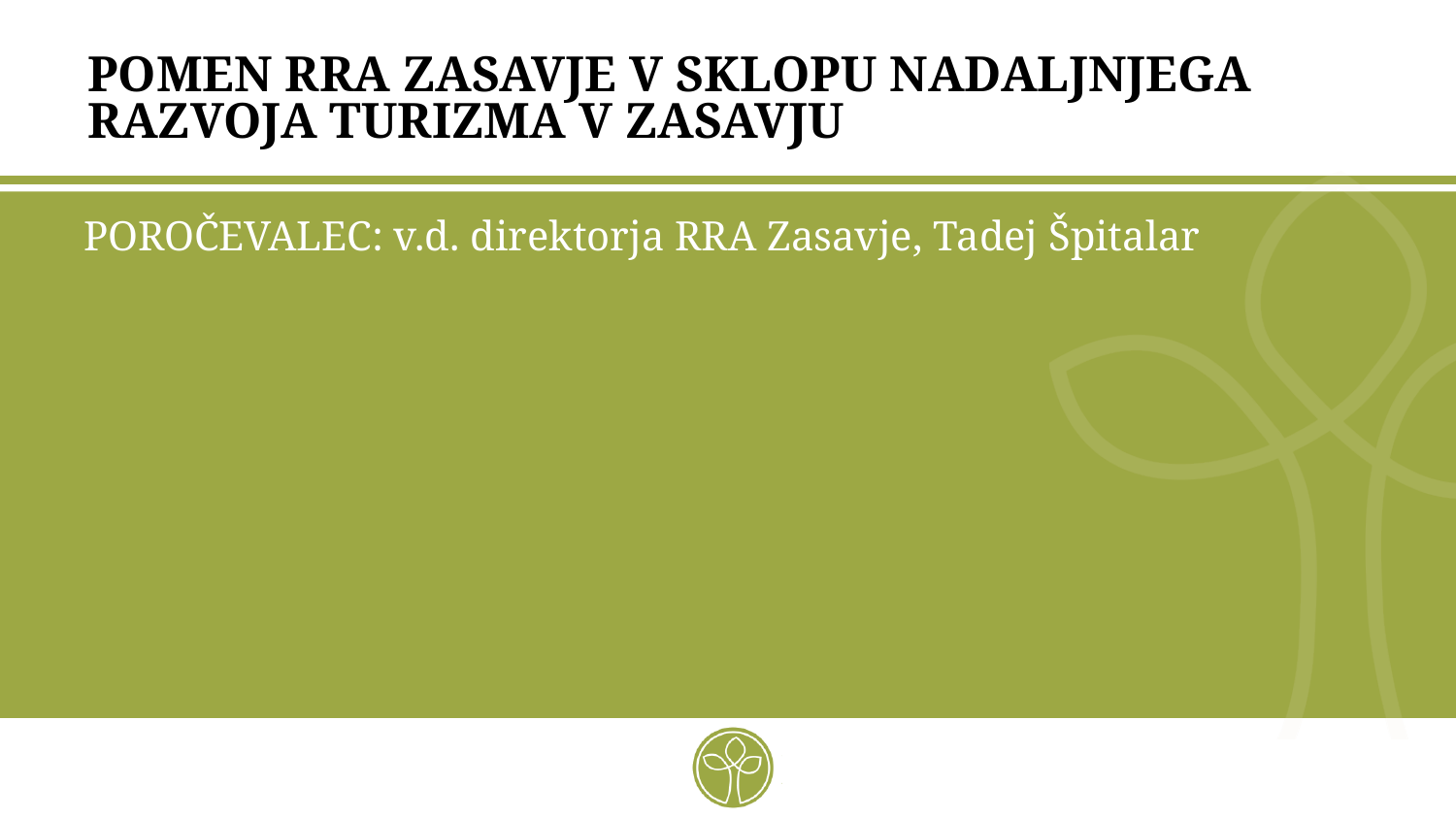

# POMEN RRA ZASAVJE V SKLOPU NADALJNJEGA RAZVOJA TURIZMA V ZASAVJU
POROČEVALEC: v.d. direktorja RRA Zasavje, Tadej Špitalar